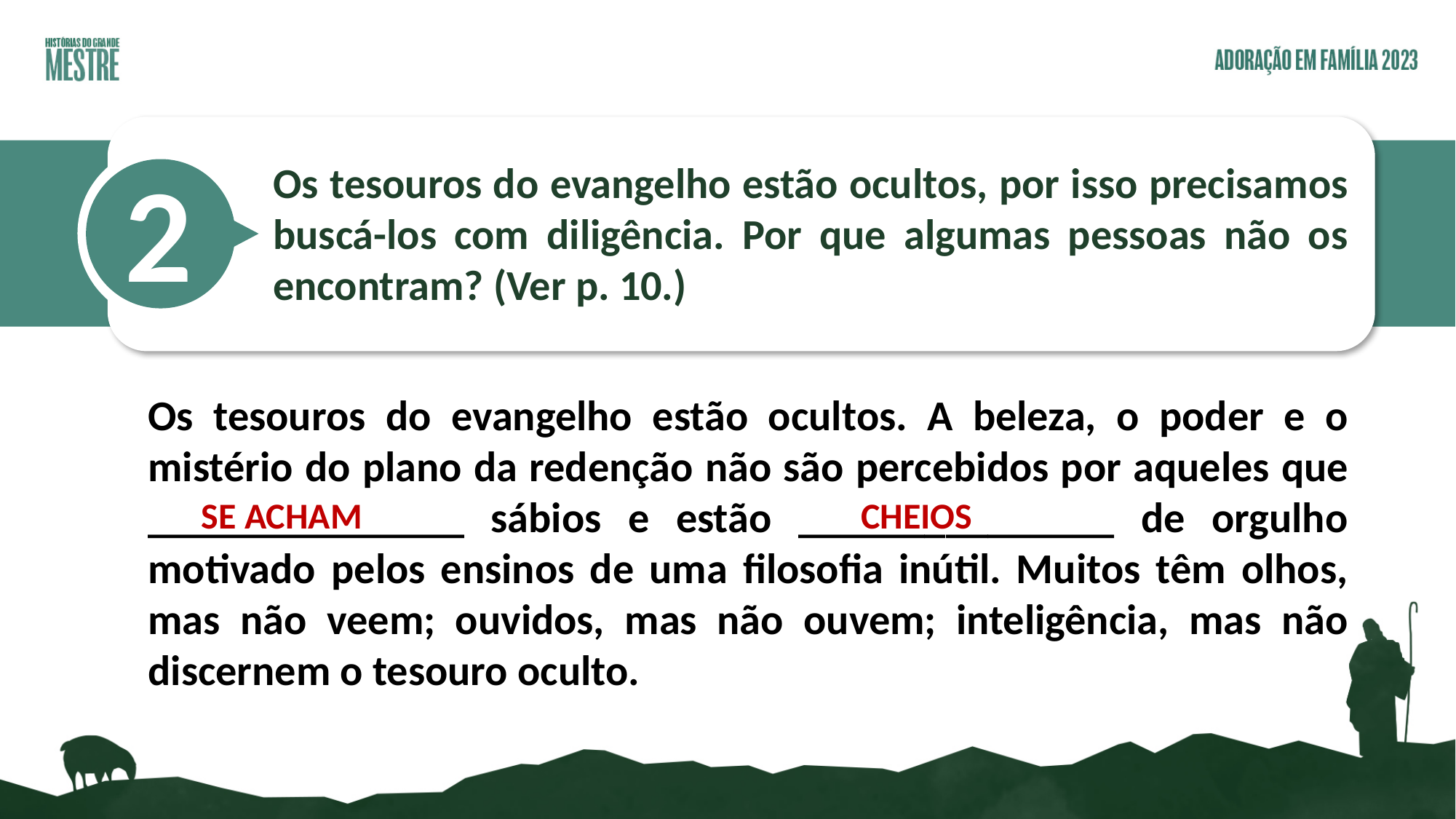

2
Os tesouros do evangelho estão ocultos, por isso precisamos buscá-los com diligência. Por que algumas pessoas não os encontram? (Ver p. 10.)
Os tesouros do evangelho estão ocultos. A beleza, o poder e o mistério do plano da redenção não são percebidos por aqueles que _______________ sábios e estão _______________ de orgulho motivado pelos ensinos de uma filosofia inútil. Muitos têm olhos, mas não veem; ouvidos, mas não ouvem; inteligência, mas não discernem o tesouro oculto.
SE ACHAM
CHEIOS